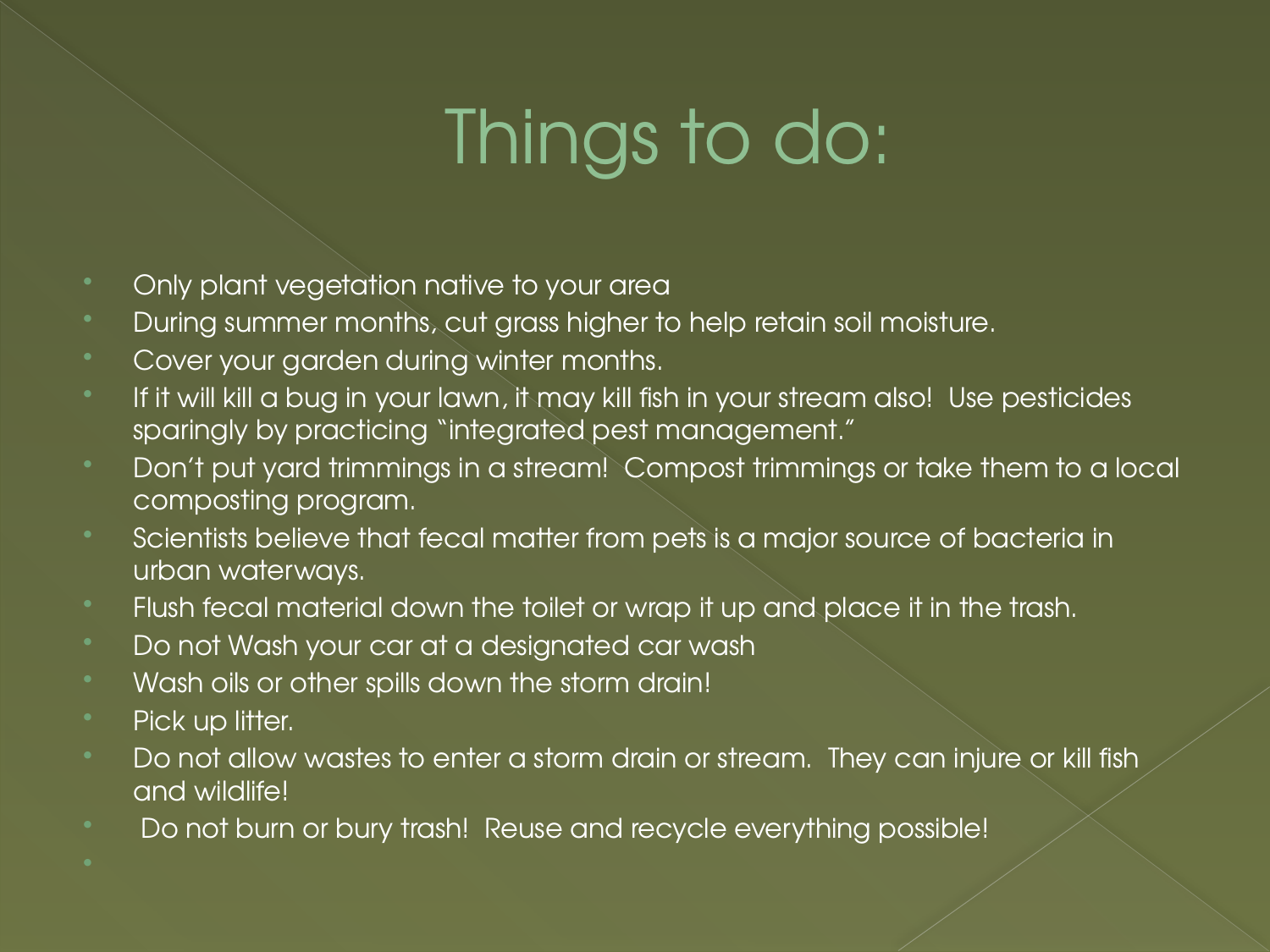

# Things to do:
Only plant vegetation native to your area
During summer months, cut grass higher to help retain soil moisture.
Cover your garden during winter months.
If it will kill a bug in your lawn, it may kill fish in your stream also!  Use pesticides sparingly by practicing “integrated pest management.”
Don’t put yard trimmings in a stream!  Compost trimmings or take them to a local composting program.
Scientists believe that fecal matter from pets is a major source of bacteria in urban waterways.
Flush fecal material down the toilet or wrap it up and place it in the trash.
Do not Wash your car at a designated car wash
Wash oils or other spills down the storm drain!
Pick up litter.
Do not allow wastes to enter a storm drain or stream.  They can injure or kill fish and wildlife!
 Do not burn or bury trash!  Reuse and recycle everything possible!